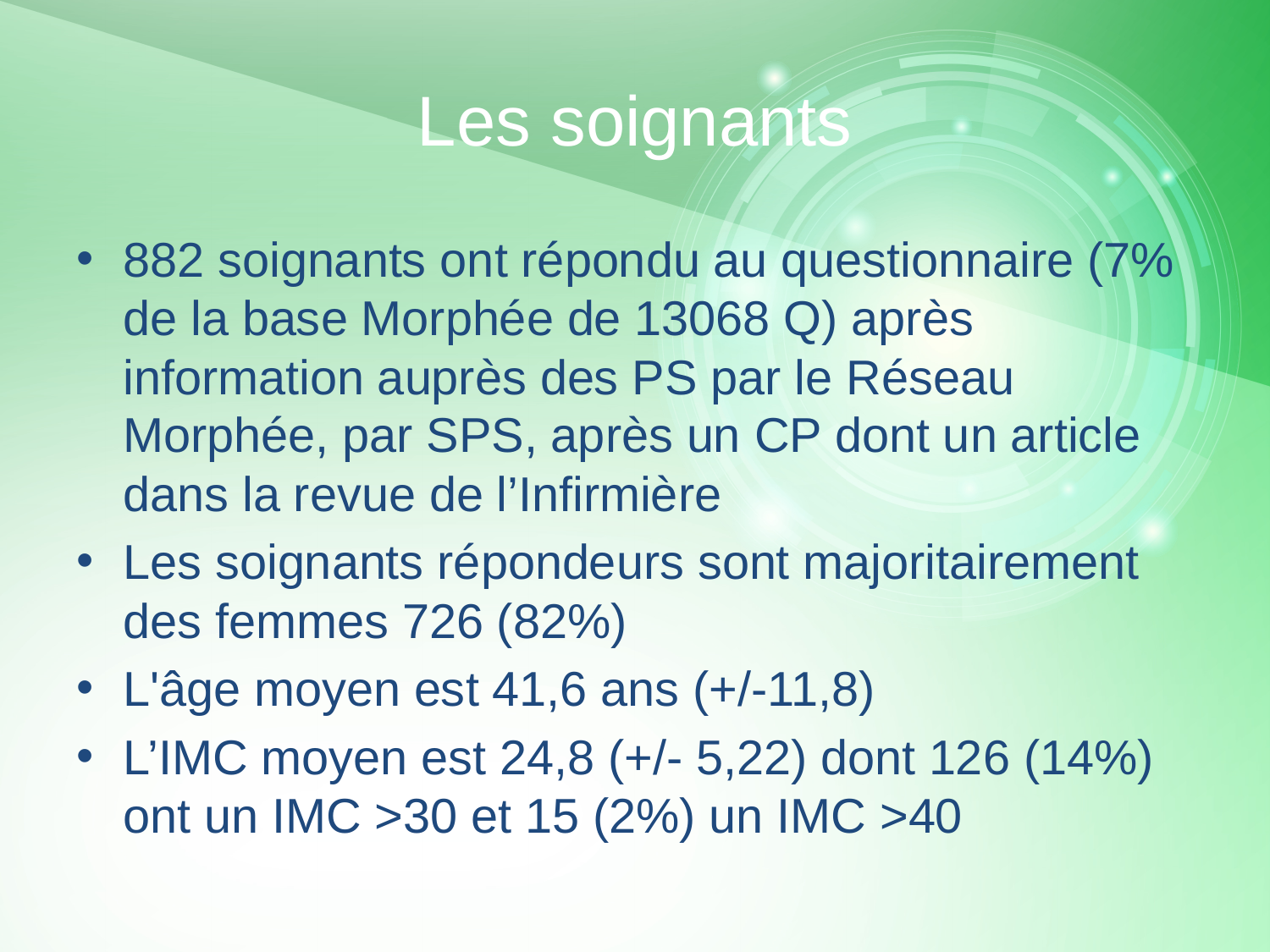

# Les soignants
882 soignants ont répondu au questionnaire (7% de la base Morphée de 13068 Q) après information auprès des PS par le Réseau Morphée, par SPS, après un CP dont un article dans la revue de l’Infirmière
Les soignants répondeurs sont majoritairement des femmes 726 (82%)
L'âge moyen est 41,6 ans (+/-11,8)
L’IMC moyen est 24,8 (+/- 5,22) dont 126 (14%) ont un IMC >30 et 15 (2%) un IMC >40